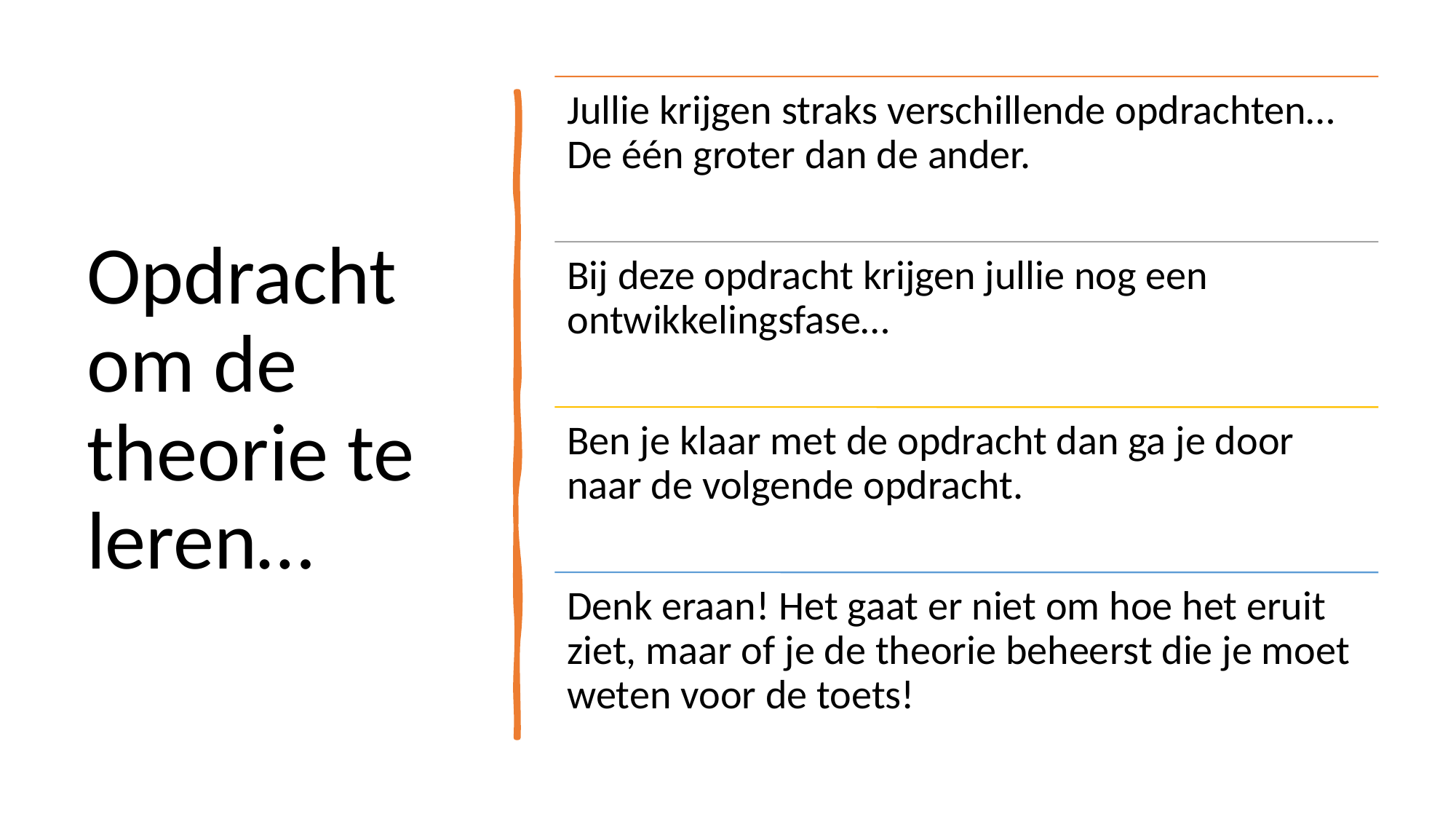

Jullie krijgen straks verschillende opdrachten… De één groter dan de ander.
Bij deze opdracht krijgen jullie nog een ontwikkelingsfase…
Ben je klaar met de opdracht dan ga je door naar de volgende opdracht.
Denk eraan! Het gaat er niet om hoe het eruit ziet, maar of je de theorie beheerst die je moet weten voor de toets!
# Opdracht om de theorie te leren…